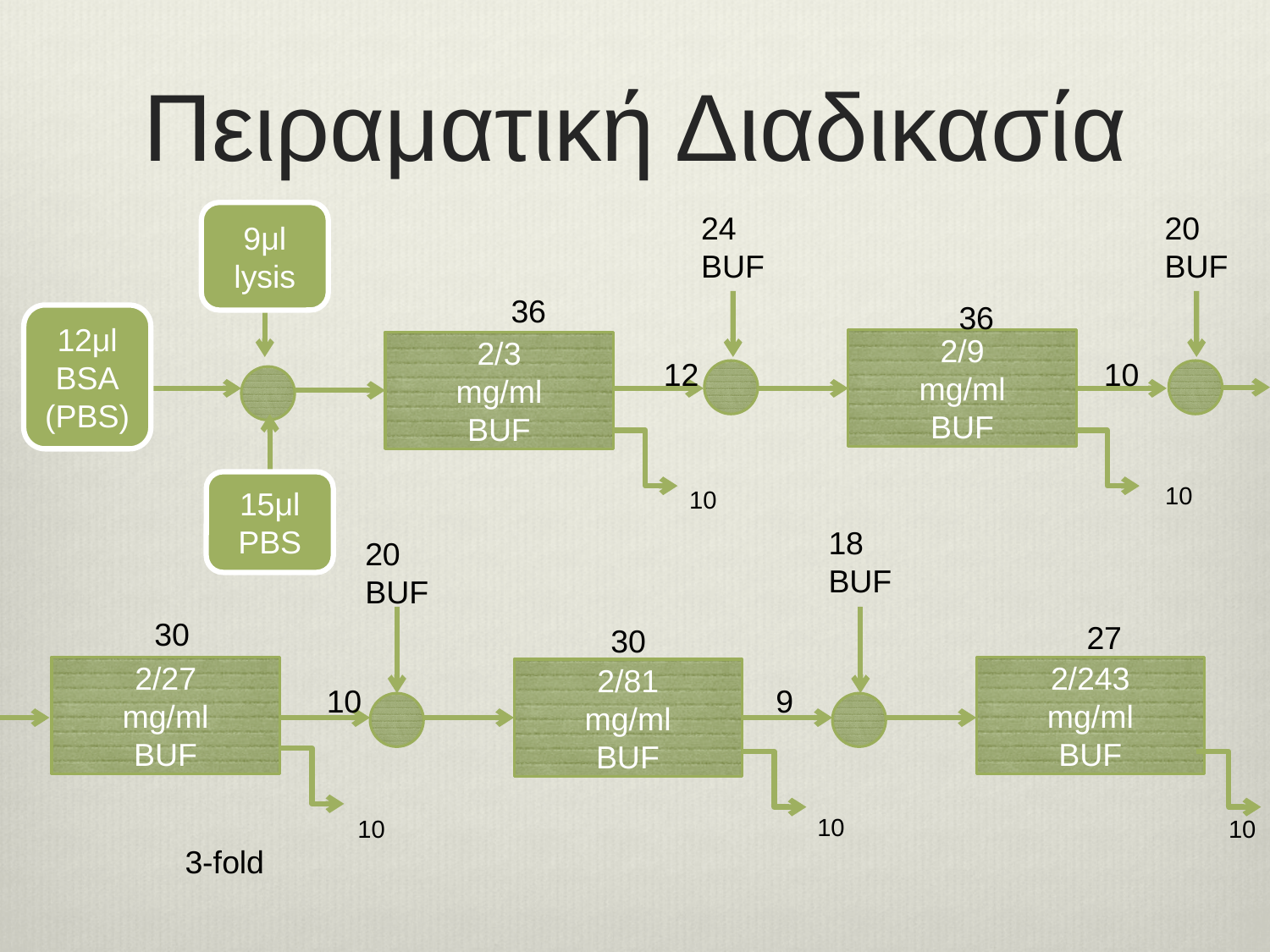

# Πειραματική Διαδικασία
9μl
lysis
24
BUF
20
BUF
36
36
12μl
BSA
(PBS)
2/9
mg/ml
BUF
2/3
mg/ml
BUF
12
10

15μl
PBS
10
10
18
BUF
20
BUF
30
27
30
2/27
mg/ml
BUF
2/243
mg/ml
BUF
2/81
mg/ml
BUF
10
9

10
10
10
3-fold